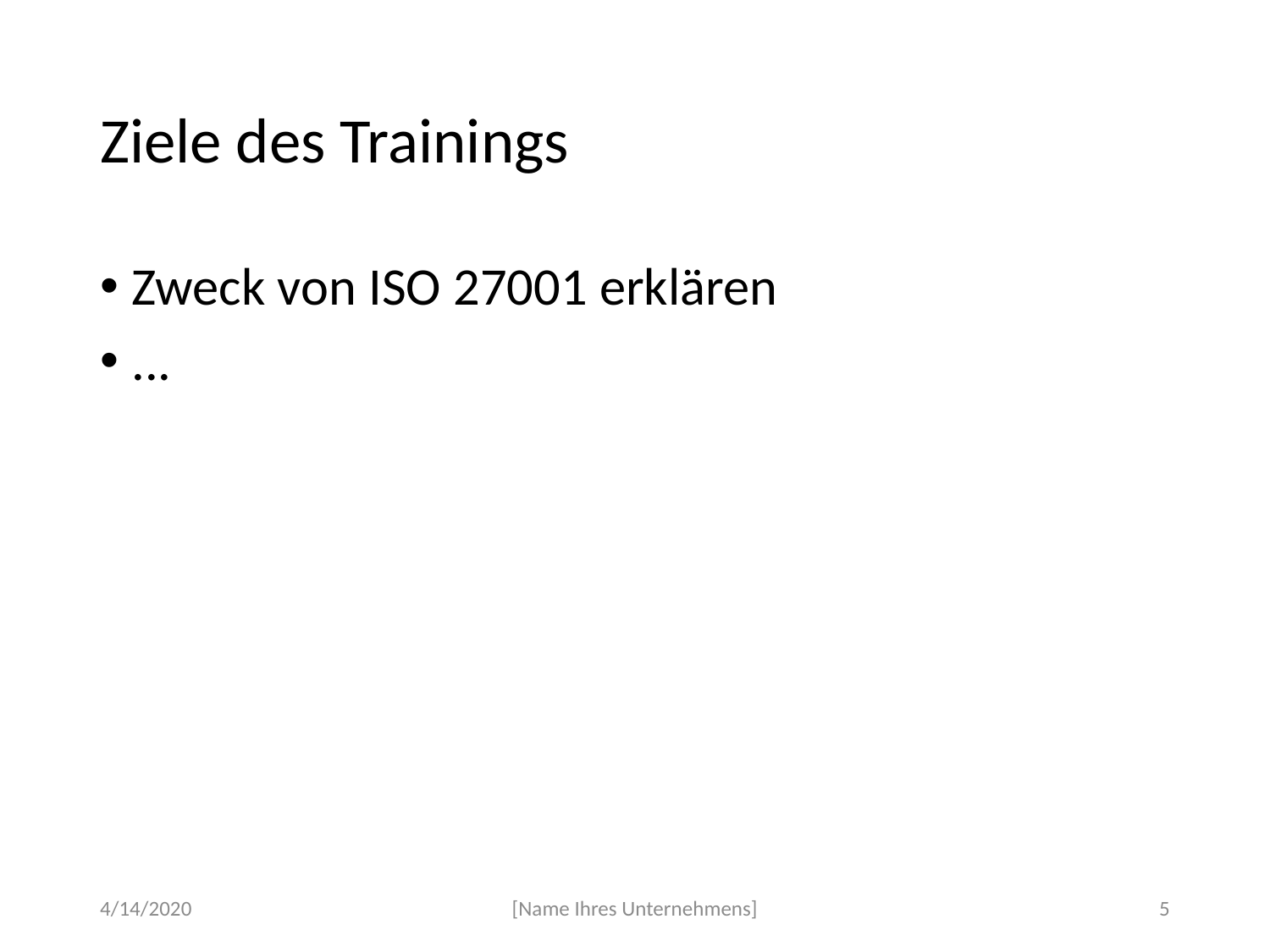

# Ziele des Trainings
Zweck von ISO 27001 erklären
...
4/14/2020
[Name Ihres Unternehmens]
5